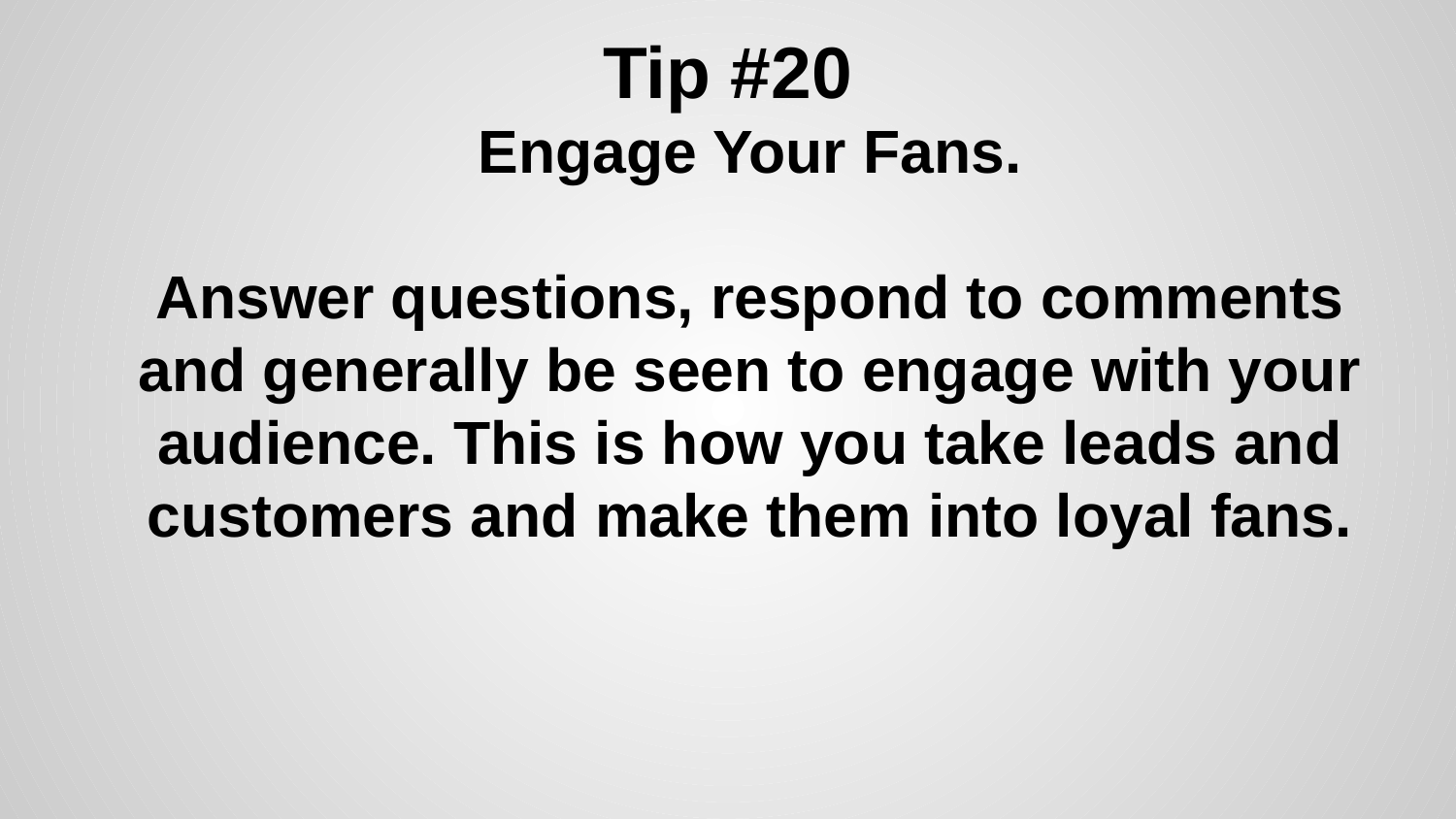

# Tip #20

Engage Your Fans.

Answer questions, respond to comments and generally be seen to engage with your audience. This is how you take leads and customers and make them into loyal fans.